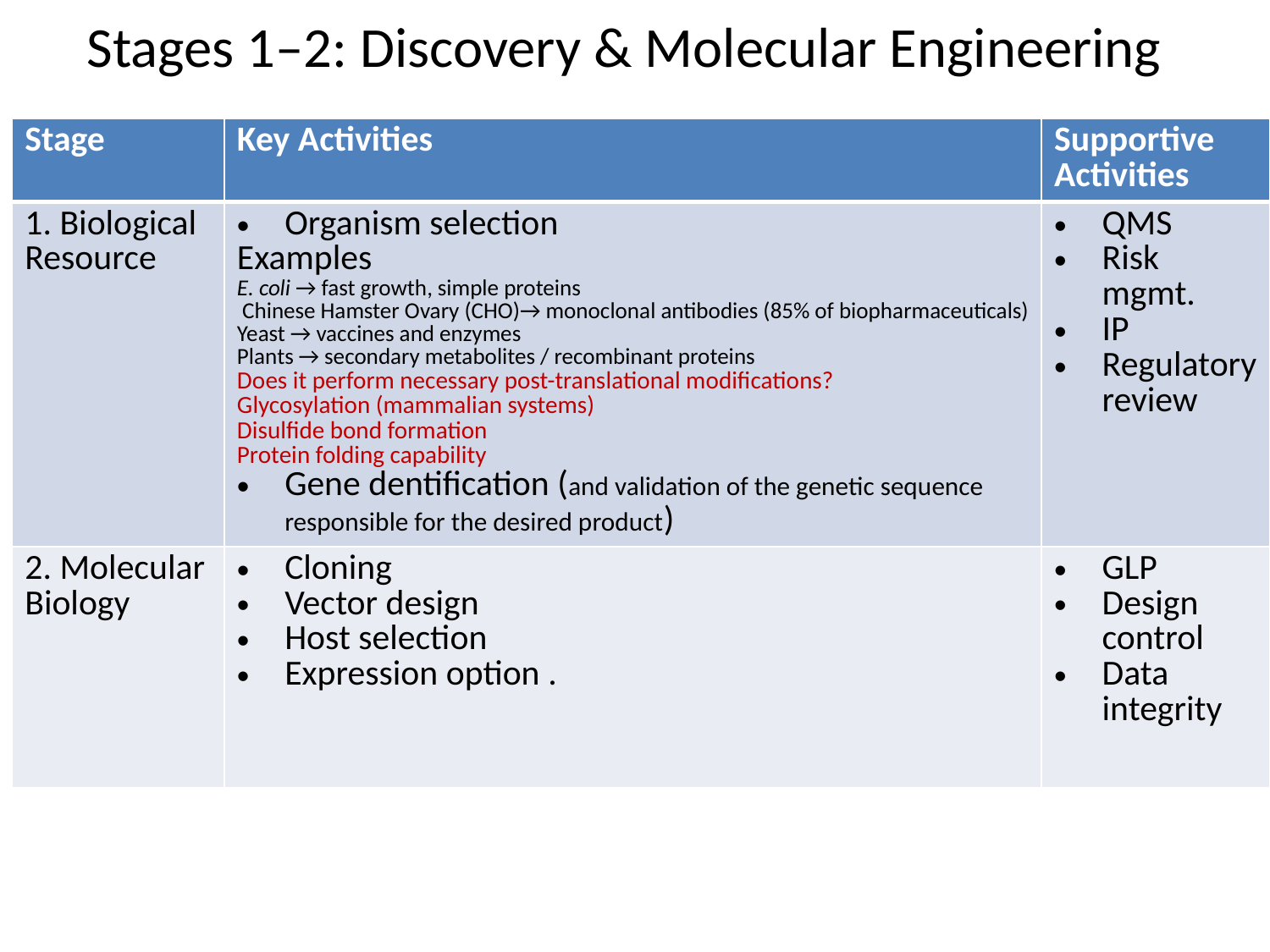

# Stages 1–2: Discovery & Molecular Engineering
| Stage | Key Activities | Supportive Activities |
| --- | --- | --- |
| 1. Biological Resource | Organism selection Examples E. coli → fast growth, simple proteins Chinese Hamster Ovary (CHO)→ monoclonal antibodies (85% of biopharmaceuticals) Yeast → vaccines and enzymes Plants → secondary metabolites / recombinant proteins Does it perform necessary post-translational modifications? Glycosylation (mammalian systems) Disulfide bond formation Protein folding capability Gene dentification (and validation of the genetic sequence responsible for the desired product) | QMS Risk mgmt. IP Regulatory review |
| 2. Molecular Biology | Cloning Vector design Host selection Expression option . | GLP Design control Data integrity |